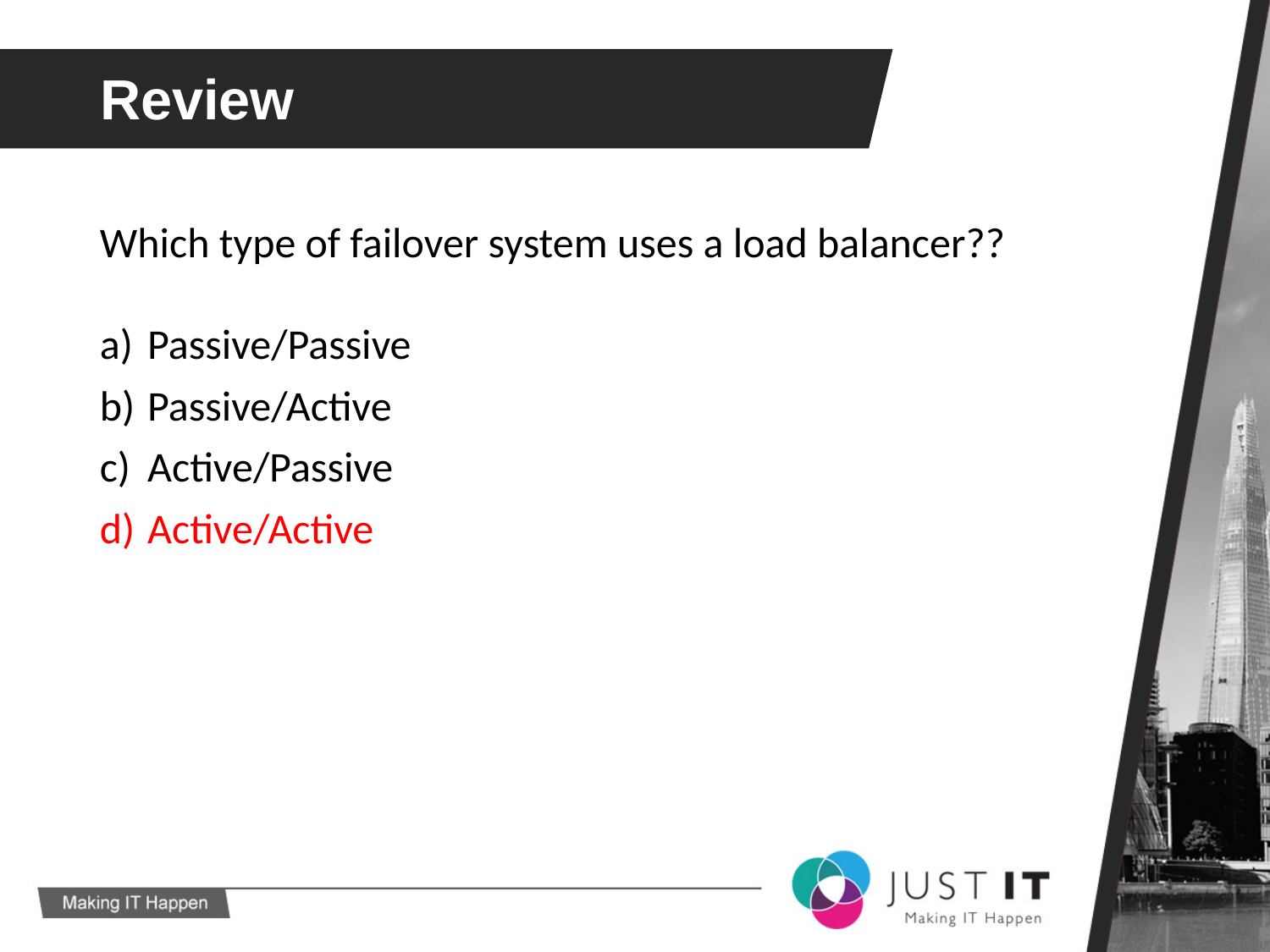

Review
Which type of failover system uses a load balancer??

Passive/Passive
Passive/Active
Active/Passive
Active/Active